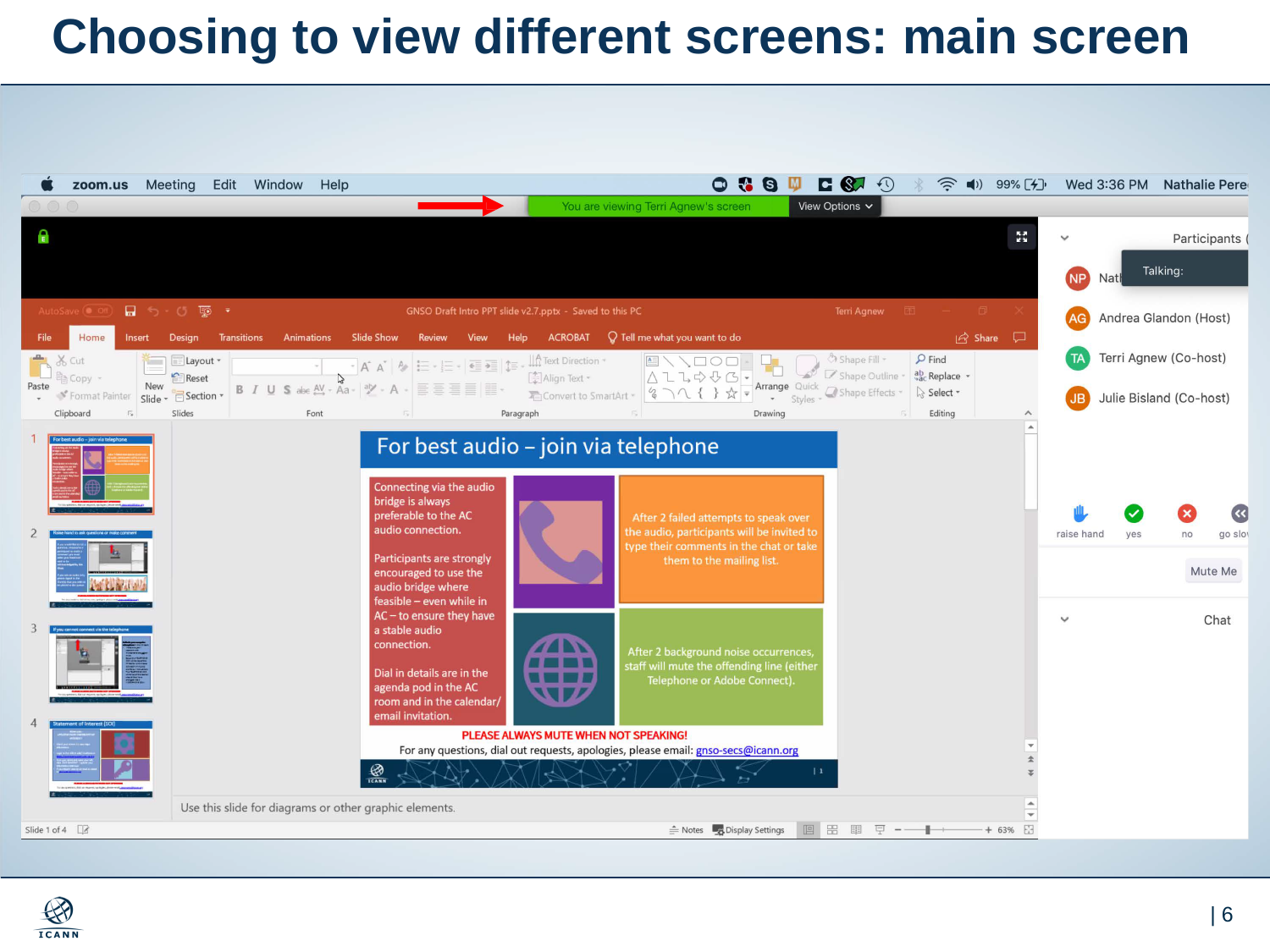

# Choosing to view different screens: main screen

| 6